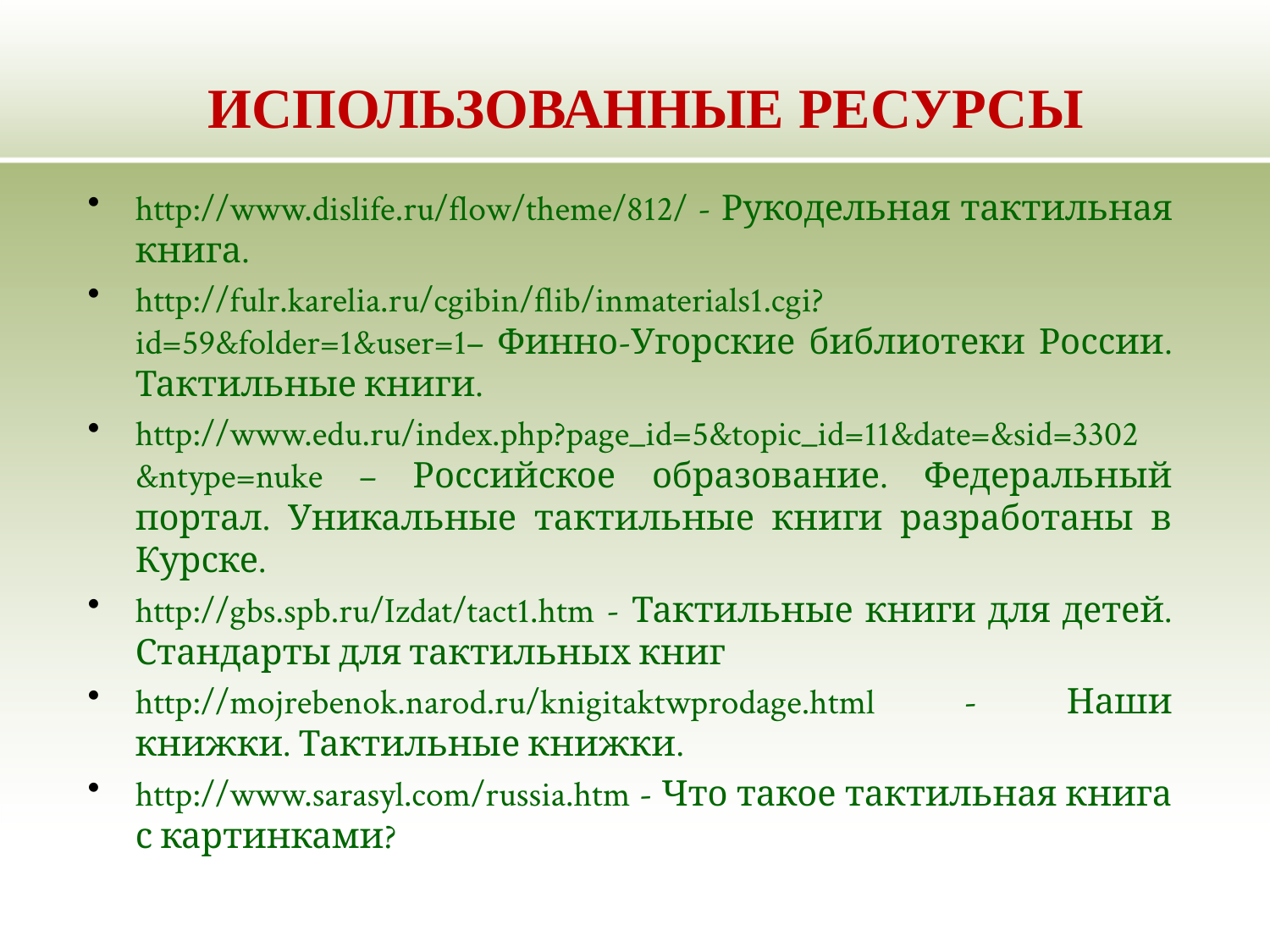

# Использованные ресурсы
http://www.dislife.ru/flow/theme/812/ - Рукодельная тактильная книга.
http://fulr.karelia.ru/cgibin/flib/inmaterials1.cgi?id=59&folder=1&user=1– Финно-Угорские библиотеки России. Тактильные книги.
http://www.edu.ru/index.php?page_id=5&topic_id=11&date=&sid=3302 &ntype=nuke – Российское образование. Федеральный портал. Уникальные тактильные книги разработаны в Курске.
http://gbs.spb.ru/Izdat/tact1.htm - Тактильные книги для детей. Стандарты для тактильных книг
http://mojrebenok.narod.ru/knigitaktwprodage.html - Наши книжки. Тактильные книжки.
http://www.sarasyl.com/russia.htm - Что такое тактильная книга с картинками?